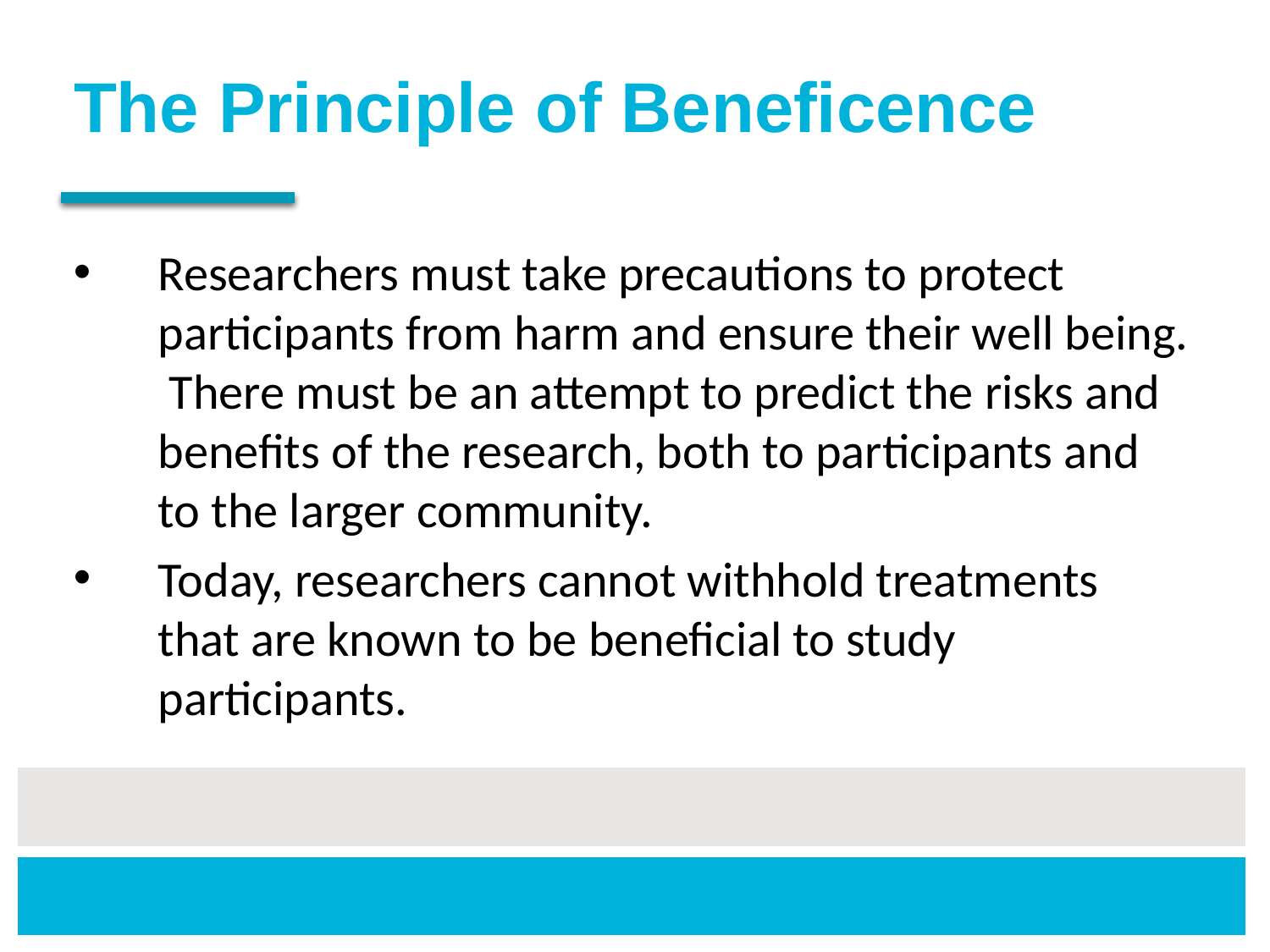

# The Principle of Beneficence
Researchers must take precautions to protect participants from harm and ensure their well being.  There must be an attempt to predict the risks and benefits of the research, both to participants and to the larger community.
Today, researchers cannot withhold treatments that are known to be beneficial to study participants.